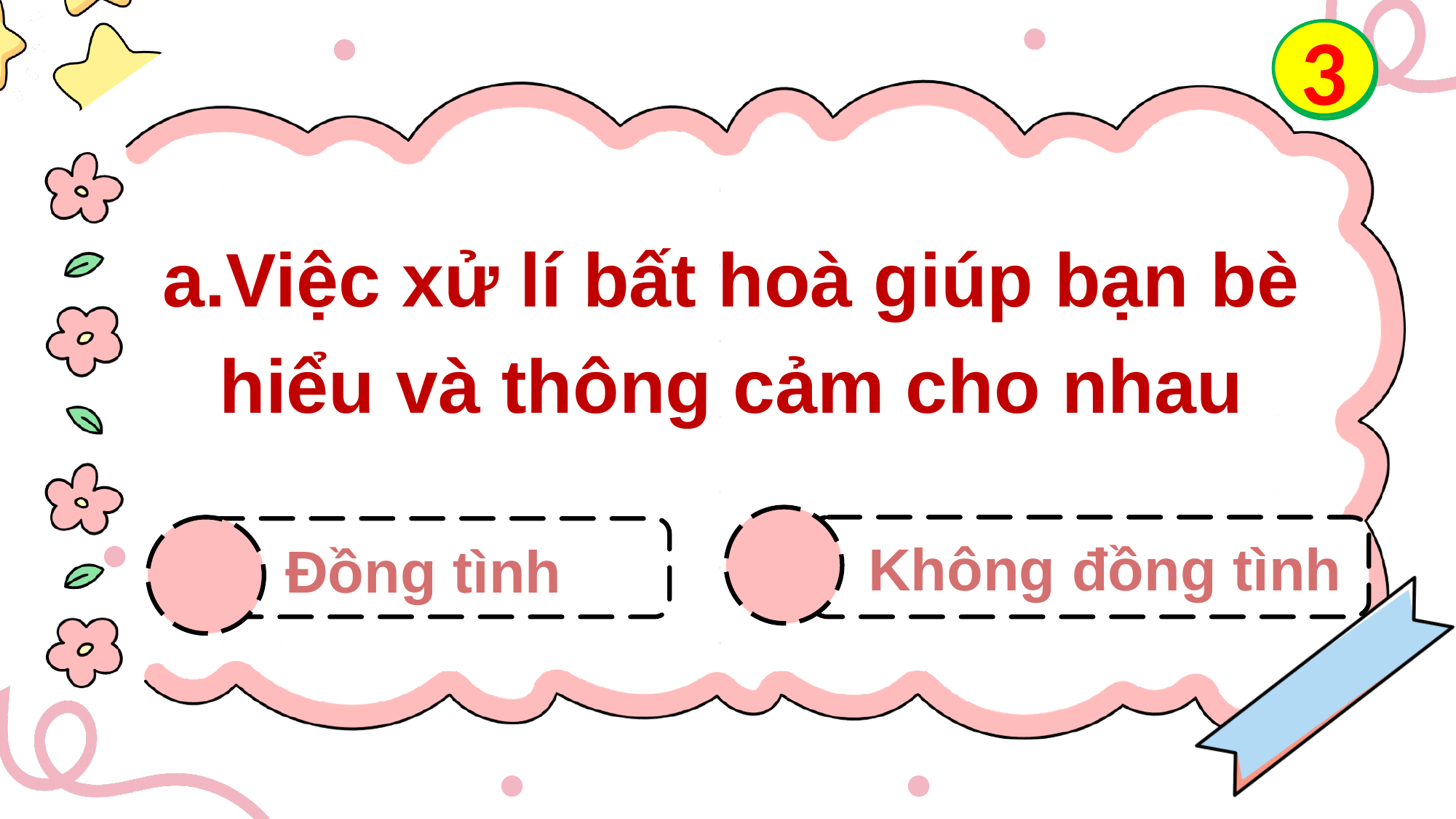

2
3
0
1

a.Việc xử lí bất hoà giúp bạn bè hiểu và thông cảm cho nhau

Không đồng tình
Đồng tình